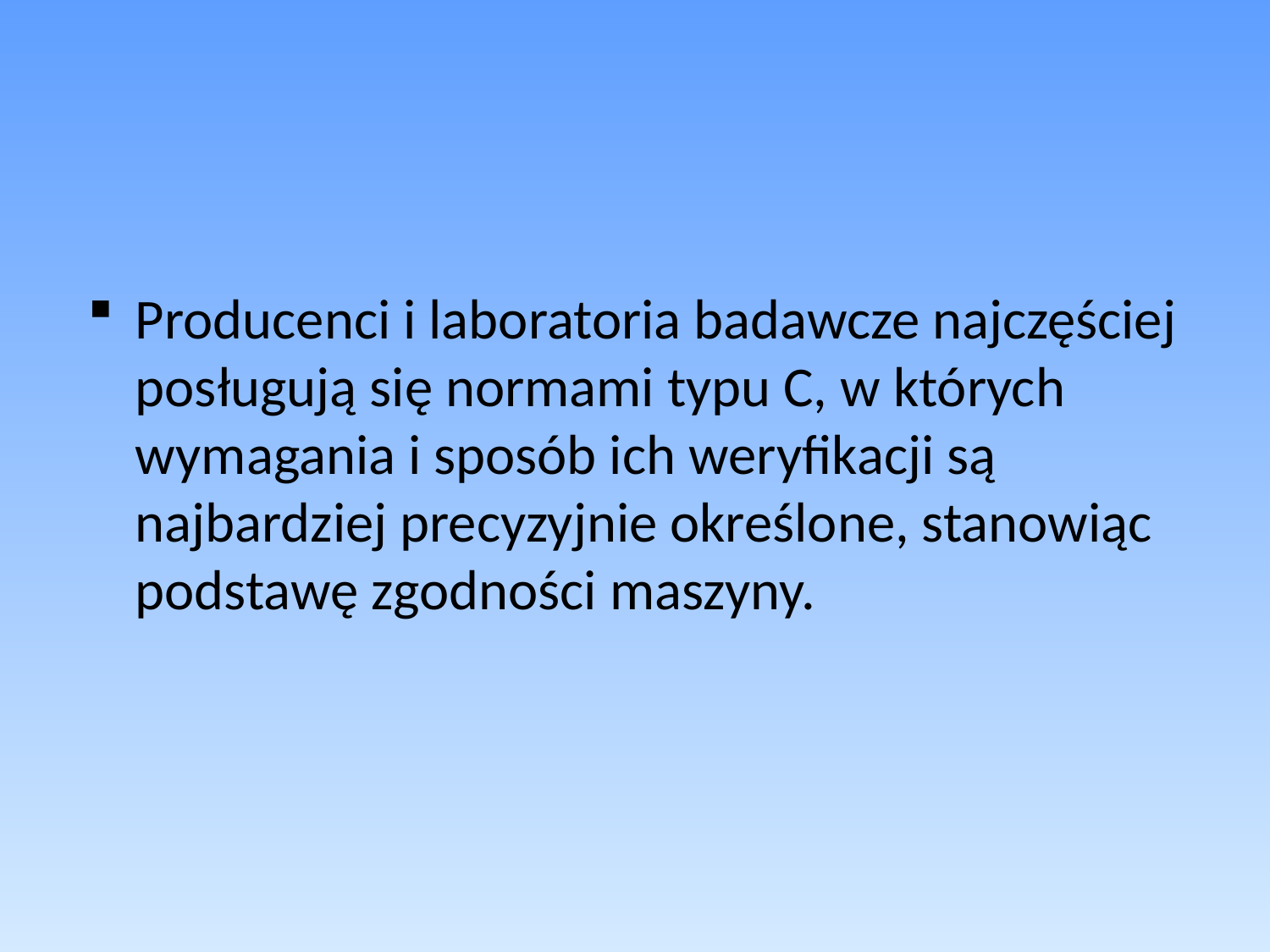

Producenci i laboratoria badawcze najczęściej posługują się normami typu C, w których wymagania i sposób ich weryfikacji są najbardziej precyzyjnie określone, stanowiąc podstawę zgodności maszyny.